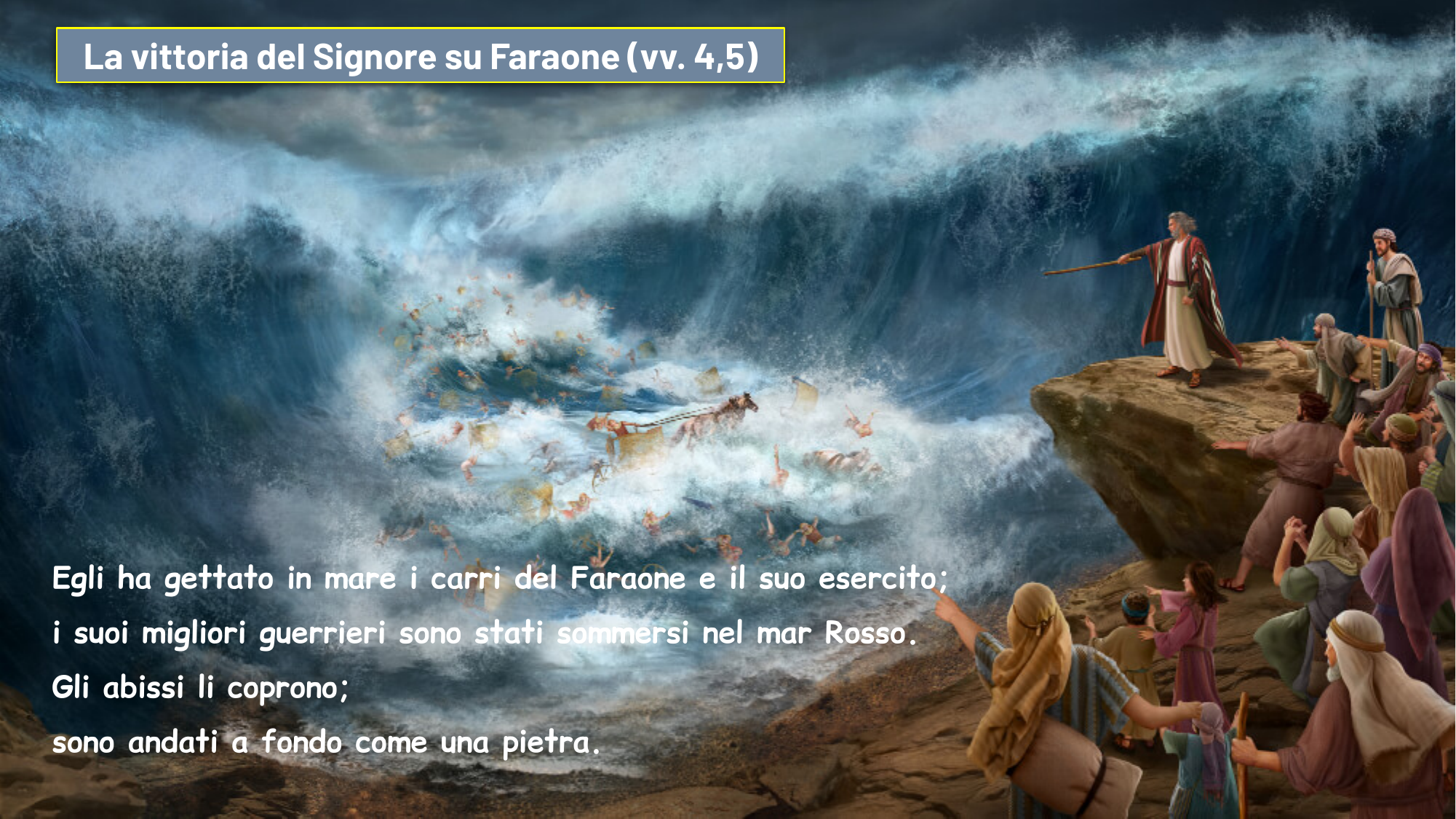

La vittoria del Signore su Faraone (vv. 4,5)
Egli ha gettato in mare i carri del Faraone e il suo esercito;
i suoi migliori guerrieri sono stati sommersi nel mar Rosso.
Gli abissi li coprono;
sono andati a fondo come una pietra.